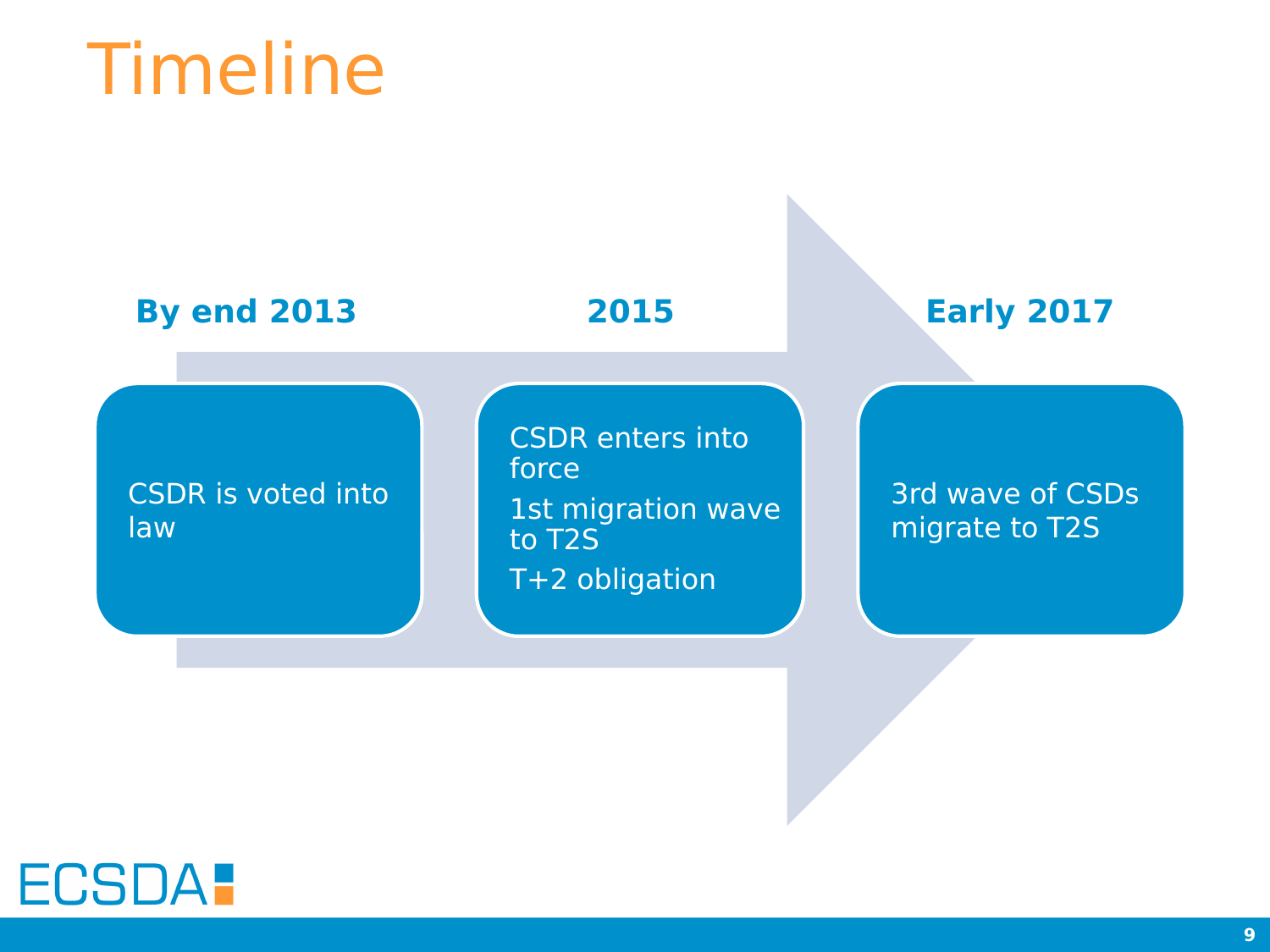

# Timeline
CSDR is voted into law
CSDR enters into force
1st migration wave to T2S
T+2 obligation
3rd wave of CSDs migrate to T2S
By end 2013
2015
Early 2017
9